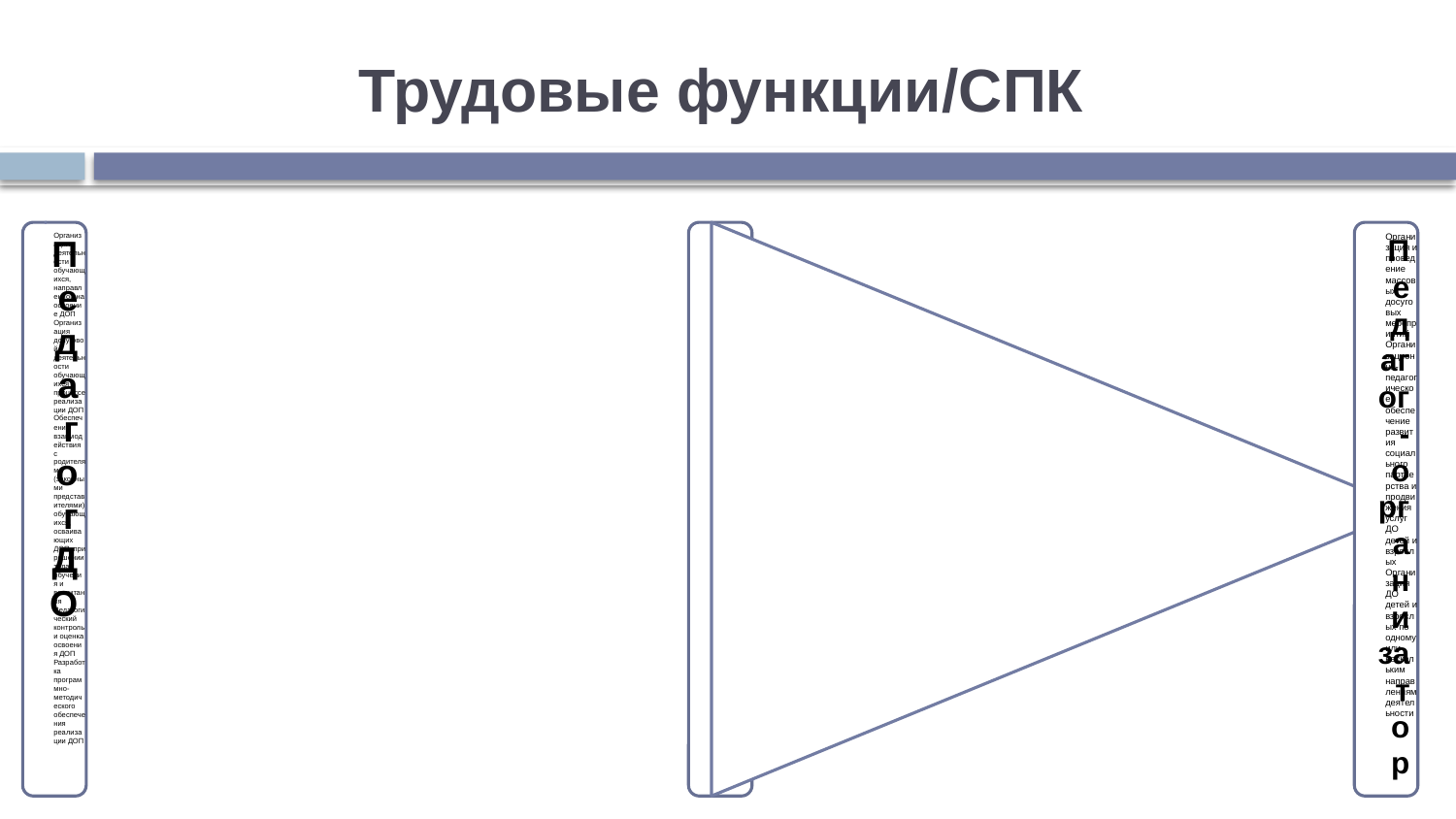

# Трудовые функции/СПК
Педагог ДО
Организация деятельности обучающихся, направленной на освоение ДОП
Методист
Организация и проведение исследований рынка услуг ДО детей и взрослых
Педагог-организатор
Организация и проведение массовых досуговых мероприятий
Организация досуговой деятельности обучающихся в процессе реализации ДОП
Обеспечение взаимодействия с родителями (законными представителями) обучающихся, осваивающих ДОП, при решении задач обучения и воспитания
Педагогический контроль и оценка освоения ДОП
Разработка программно-методического обеспечения реализации ДОП
Организационно-педагогическое сопровождение методической деятельности педагогов ДО
Мониторинг и оценка качества реализации педагогическими работниками ДОП
Организационно-педагогическое обеспечение развития социального партнерства и продвижения услуг ДО детей и взрослых
Организация ДО детей и взрослых по одному или нескольким направлениям деятельности